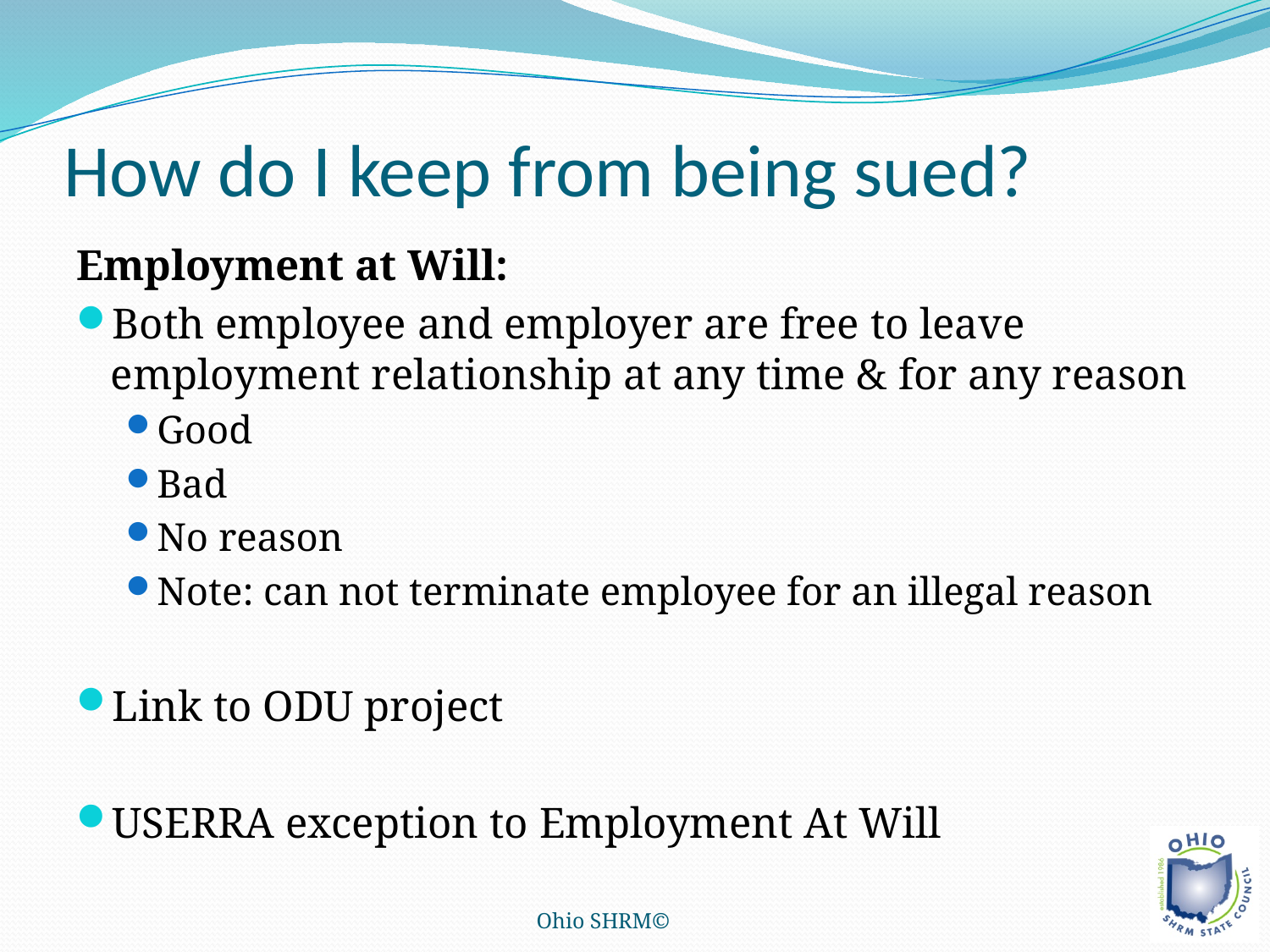

# How do I keep from being sued?
Employment at Will:
Both employee and employer are free to leave employment relationship at any time & for any reason
Good
Bad
No reason
Note: can not terminate employee for an illegal reason

Link to ODU project

USERRA exception to Employment At Will
Ohio SHRM©